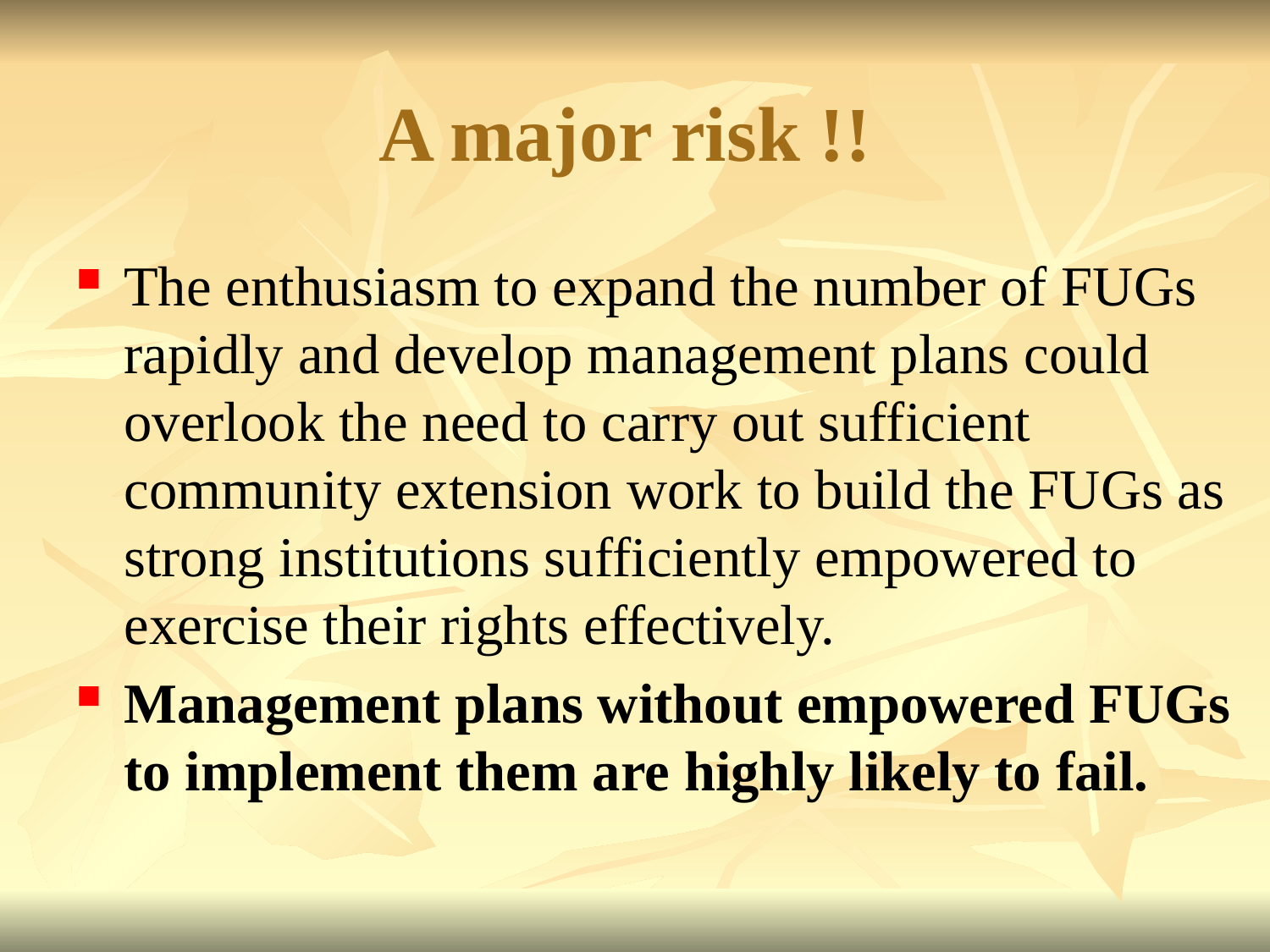

# A major risk !!
The enthusiasm to expand the number of FUGs rapidly and develop management plans could overlook the need to carry out sufficient community extension work to build the FUGs as strong institutions sufficiently empowered to exercise their rights effectively.
Management plans without empowered FUGs to implement them are highly likely to fail.